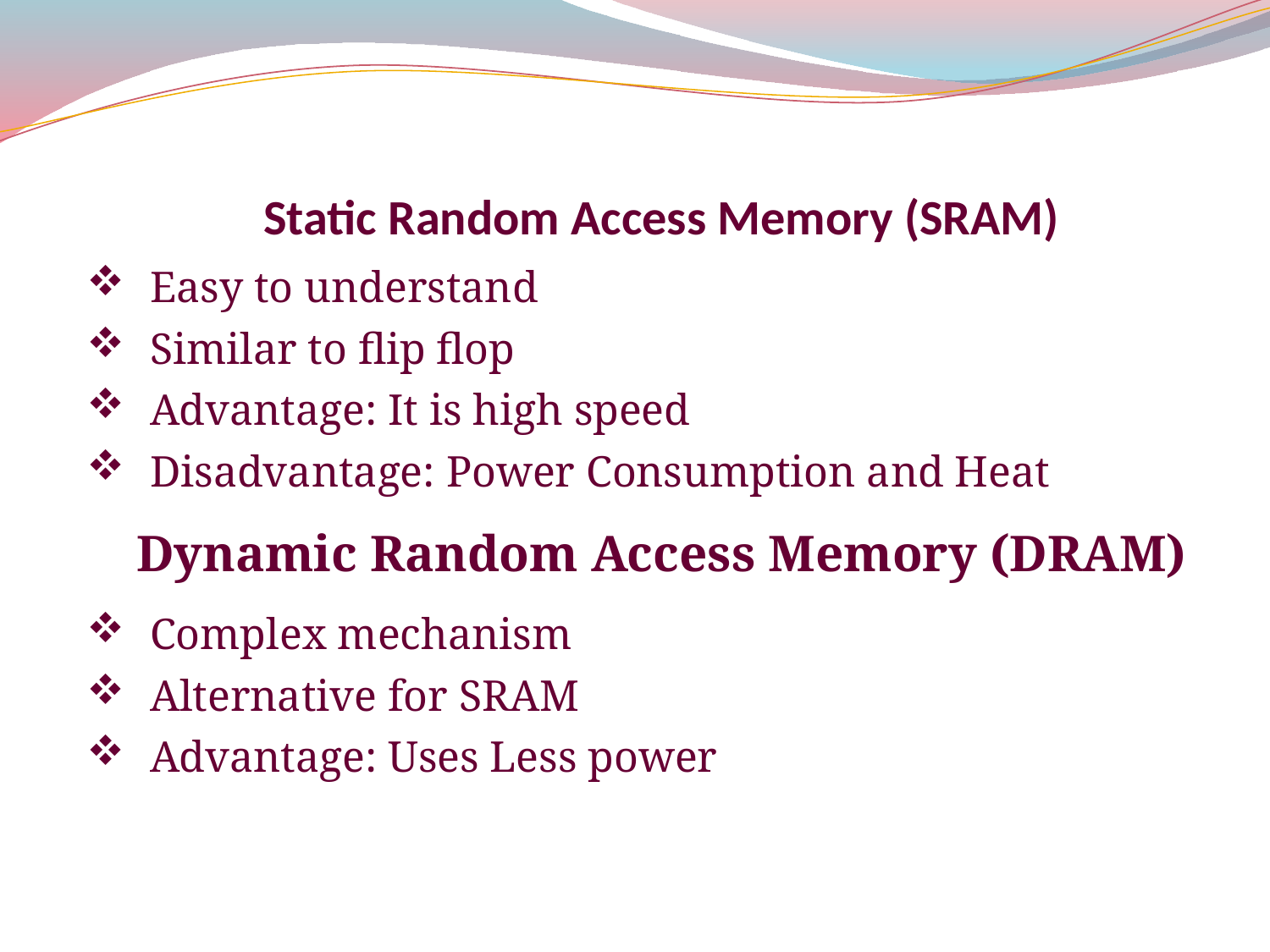

Static Random Access Memory (SRAM)
Easy to understand
Similar to flip flop
Advantage: It is high speed
Disadvantage: Power Consumption and Heat
Dynamic Random Access Memory (DRAM)
Complex mechanism
Alternative for SRAM
Advantage: Uses Less power